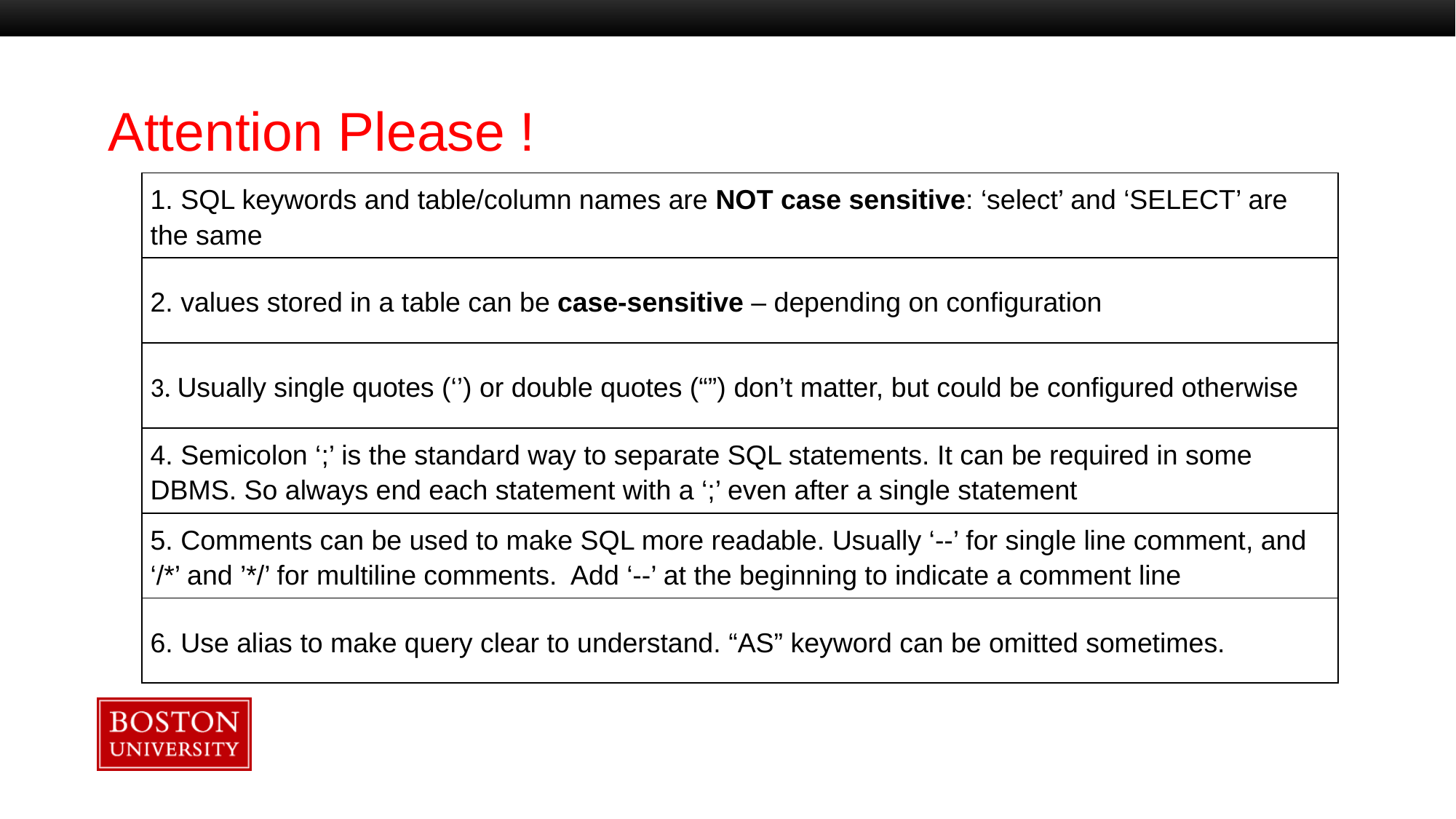

# Attention Please !
| 1. SQL keywords and table/column names are NOT case sensitive: ‘select’ and ‘SELECT’ are the same |
| --- |
| 2. values stored in a table can be case-sensitive – depending on configuration |
| 3. Usually single quotes (‘’) or double quotes (“”) don’t matter, but could be configured otherwise |
| 4. Semicolon ‘;’ is the standard way to separate SQL statements. It can be required in some DBMS. So always end each statement with a ‘;’ even after a single statement |
| 5. Comments can be used to make SQL more readable. Usually ‘--’ for single line comment, and ‘/\*’ and ’\*/’ for multiline comments. Add ‘--’ at the beginning to indicate a comment line |
| 6. Use alias to make query clear to understand. “AS” keyword can be omitted sometimes. |